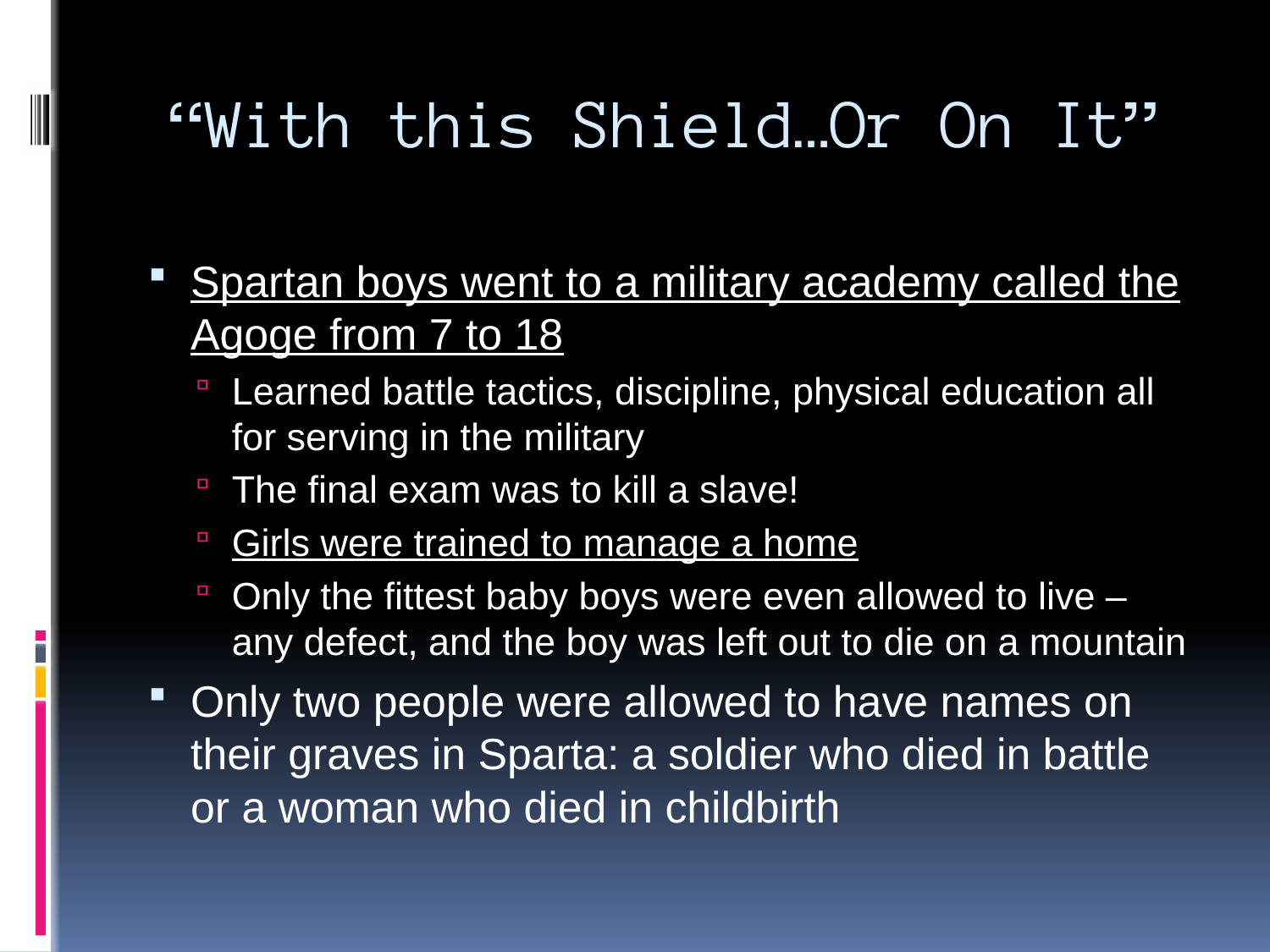

# “With this Shield…Or On It”
Spartan boys went to a military academy called the Agoge from 7 to 18
Learned battle tactics, discipline, physical education all for serving in the military
The final exam was to kill a slave!
Girls were trained to manage a home
Only the fittest baby boys were even allowed to live – any defect, and the boy was left out to die on a mountain
Only two people were allowed to have names on their graves in Sparta: a soldier who died in battle or a woman who died in childbirth